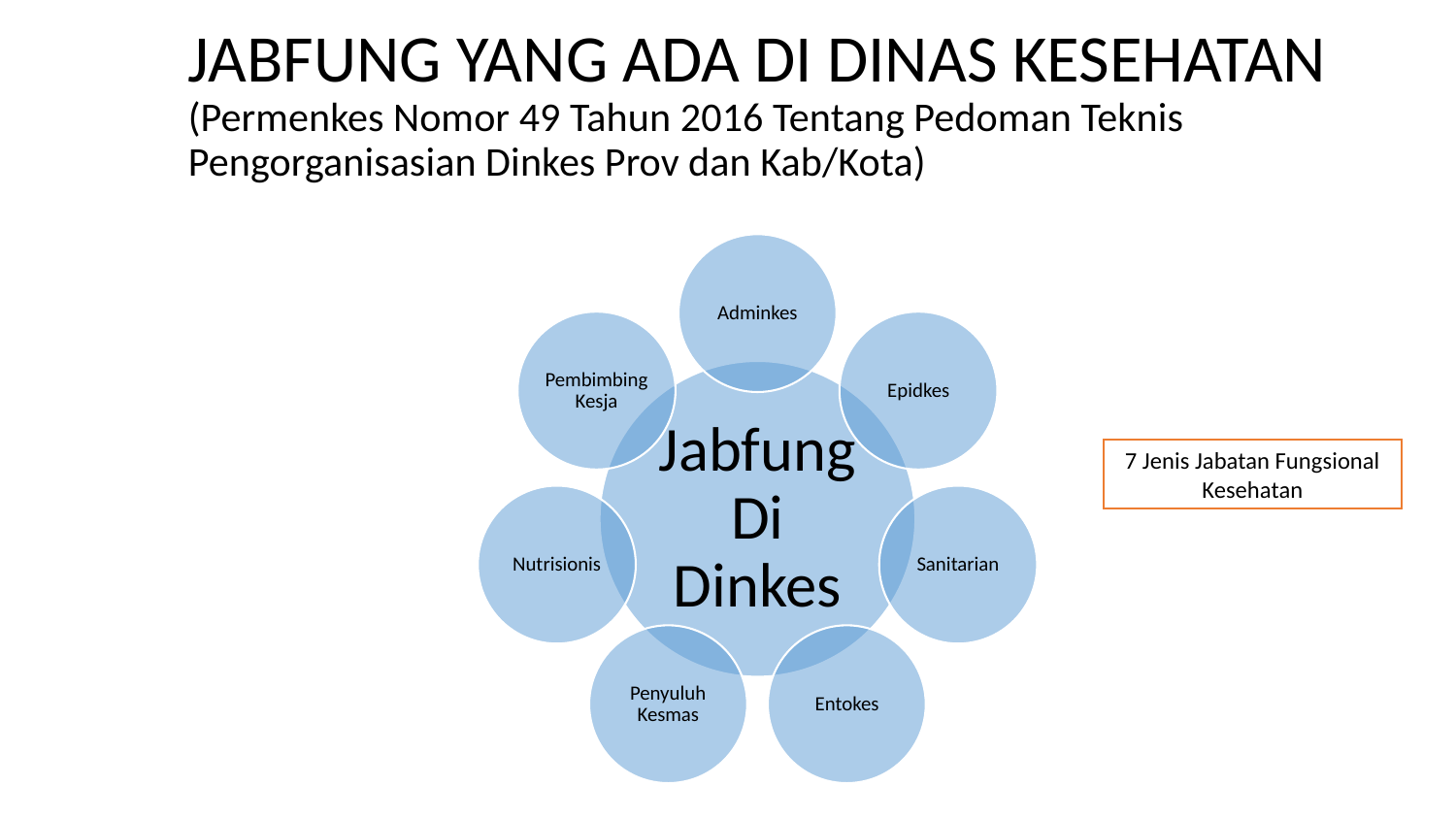

# JABFUNG YANG ADA DI DINAS KESEHATAN (Permenkes Nomor 49 Tahun 2016 Tentang Pedoman Teknis Pengorganisasian Dinkes Prov dan Kab/Kota)
Jabfung Di Dinkes
Adminkes
Epidkes
Sanitarian
Entokes
Penyuluh Kesmas
Nutrisionis
Pembimbing Kesja
7 Jenis Jabatan Fungsional Kesehatan